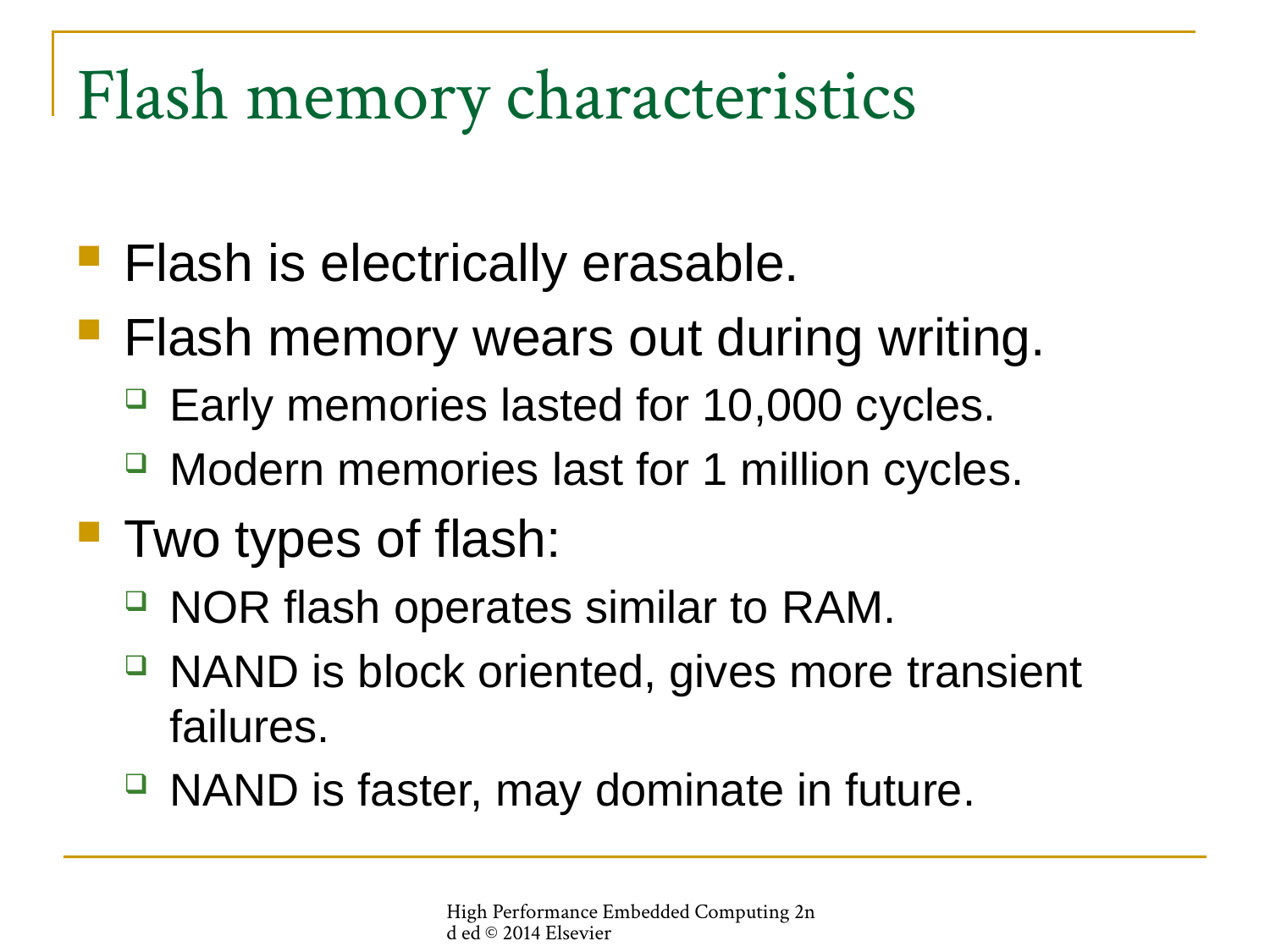

# Flash memory characteristics
Flash is electrically erasable.
Flash memory wears out during writing.
Early memories lasted for 10,000 cycles.
Modern memories last for 1 million cycles.
Two types of flash:
NOR flash operates similar to RAM.
NAND is block oriented, gives more transient failures.
NAND is faster, may dominate in future.
High Performance Embedded Computing 2nd ed © 2014 Elsevier